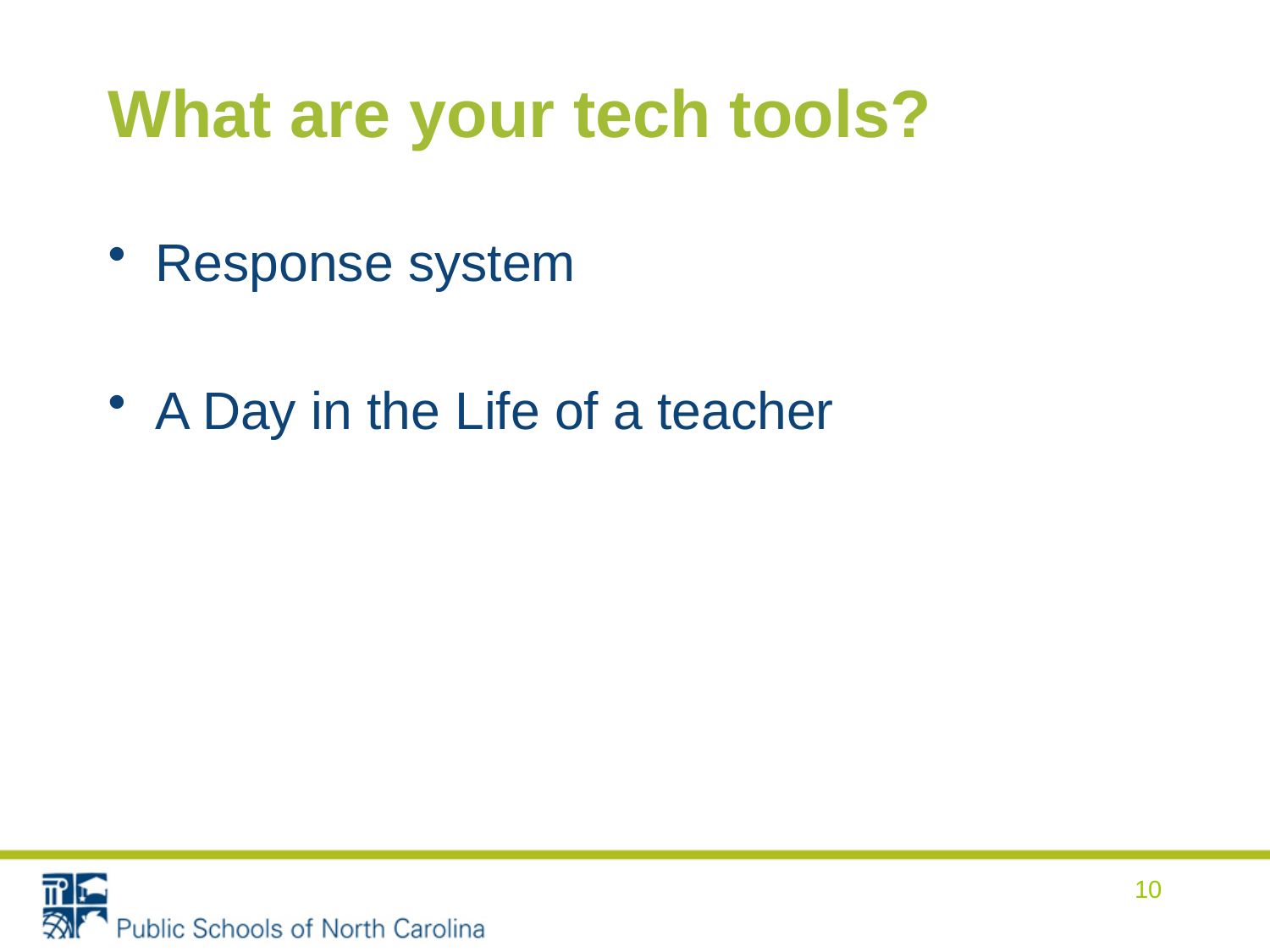

# What are your tech tools?
Response system

A Day in the Life of a teacher
10